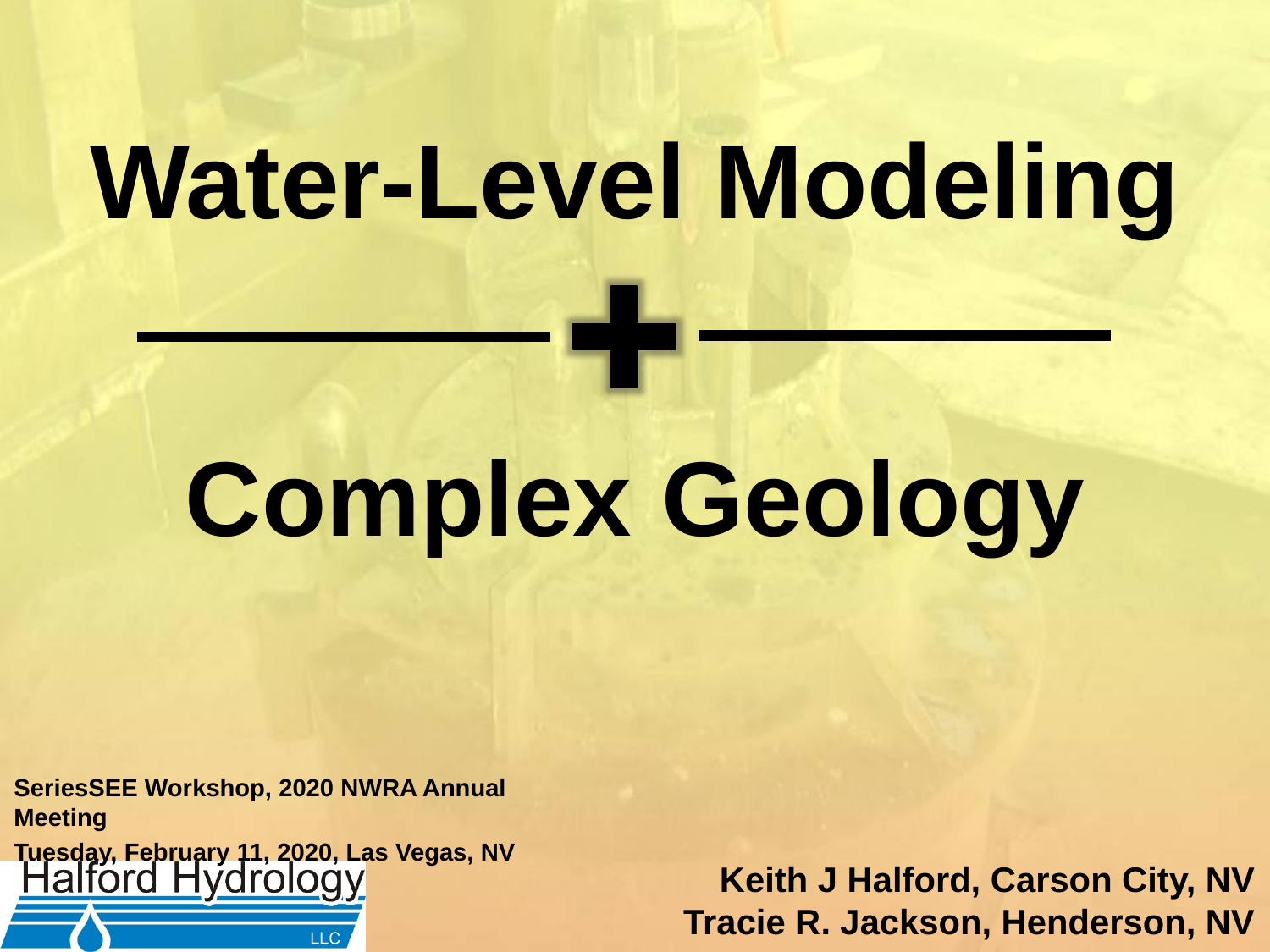

# Water-Level Modeling Complex Geology

SeriesSEE Workshop, 2020 NWRA Annual Meeting
Tuesday, February 11, 2020, Las Vegas, NV
Keith J Halford, Carson City, NV
Tracie R. Jackson, Henderson, NV